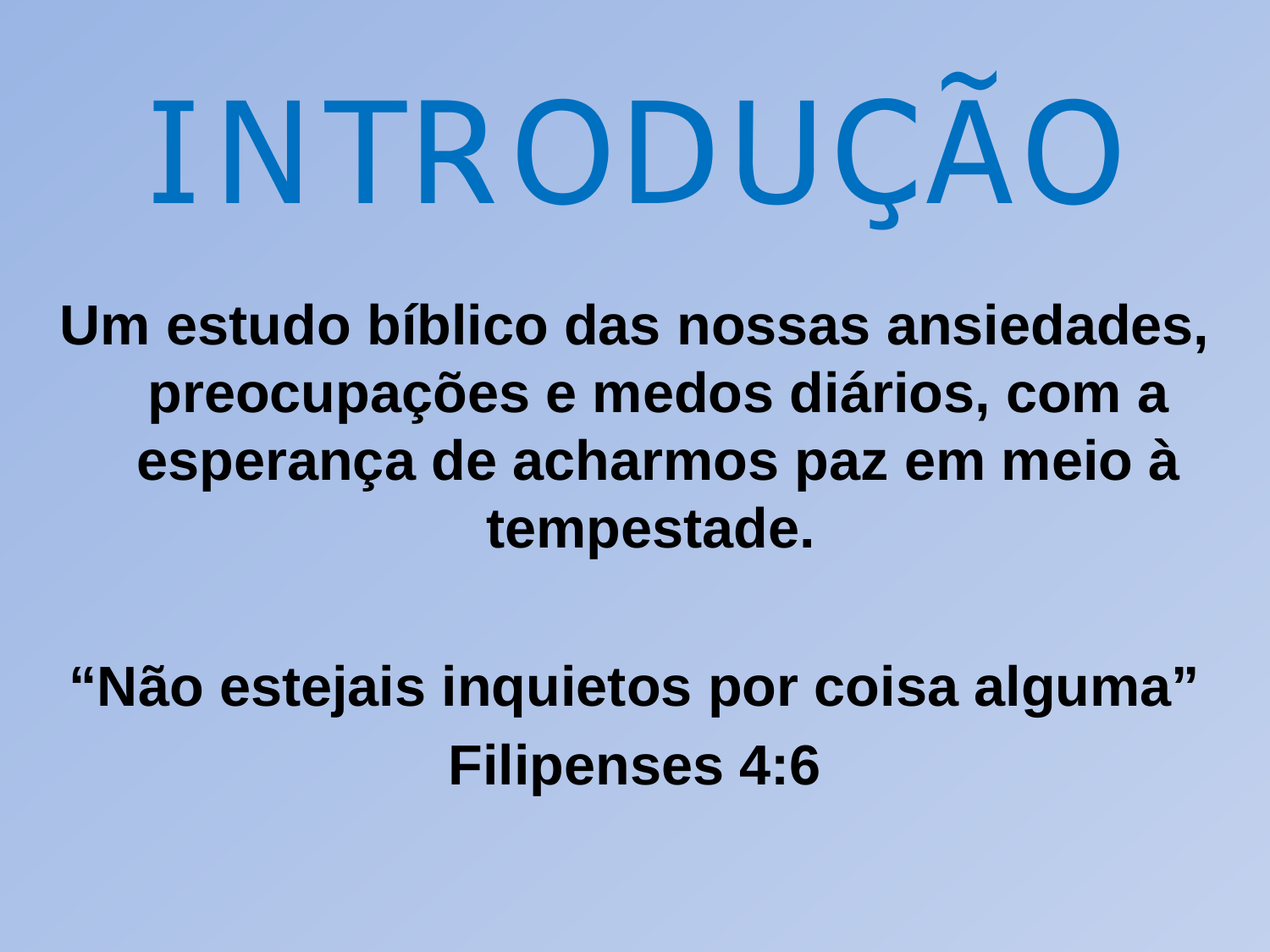

INTRODUÇÃO
Um estudo bíblico das nossas ansiedades, preocupações e medos diários, com a esperança de acharmos paz em meio à tempestade.

“Não estejais inquietos por coisa alguma”
Filipenses 4:6